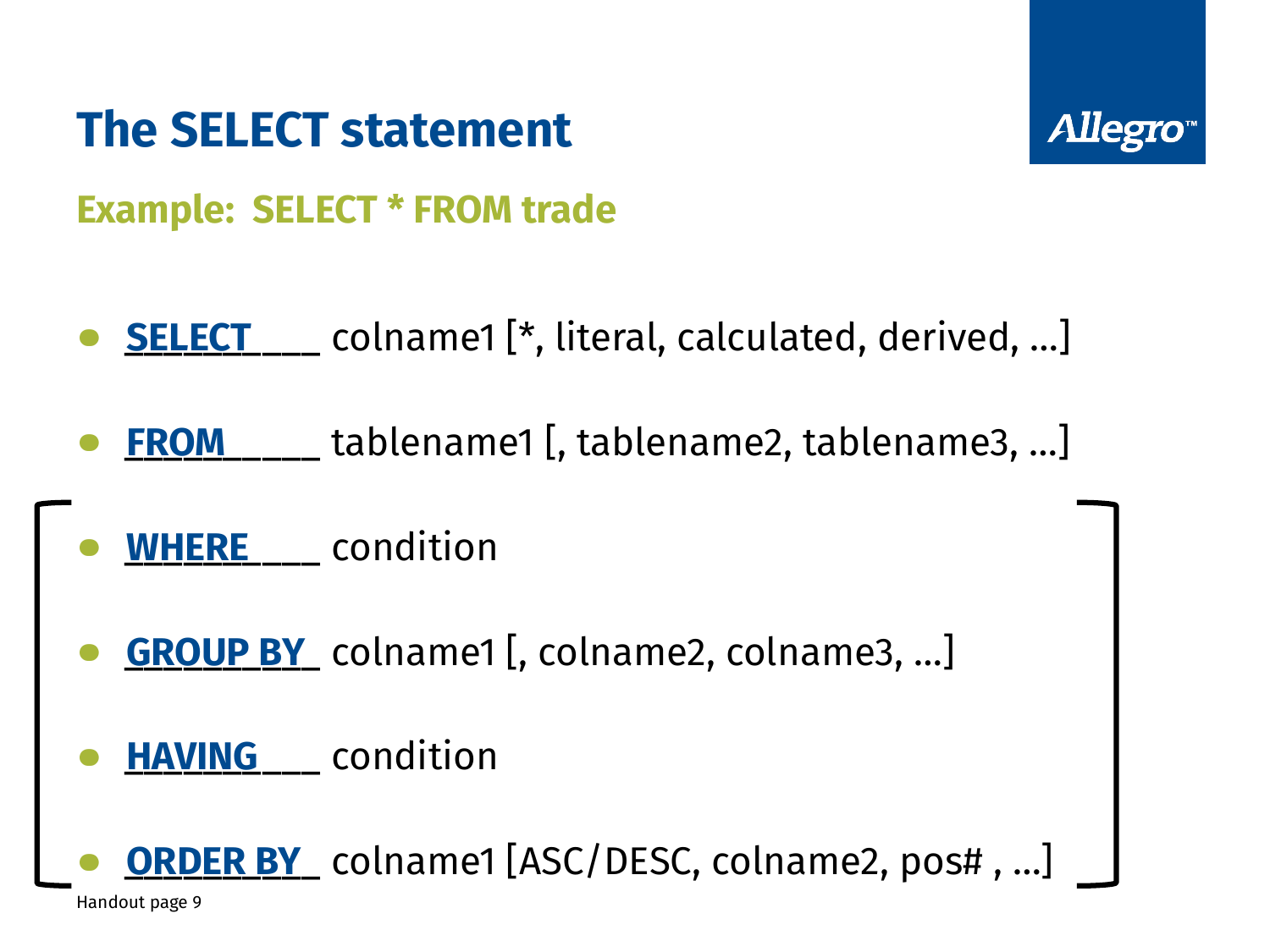

# The SELECT statement
Example:  SELECT * FROM trade

__________ colname1 [*, literal, calculated, derived, …]

__________ tablename1 [, tablename2, tablename3, …]

__________ condition

__________ colname1 [, colname2, colname3, …]

__________ condition

__________ colname1 [ASC/DESC, colname2, pos# , …]

SELECT

FROM

WHERE

GROUP BY

HAVING

ORDER BY

Handout page 9